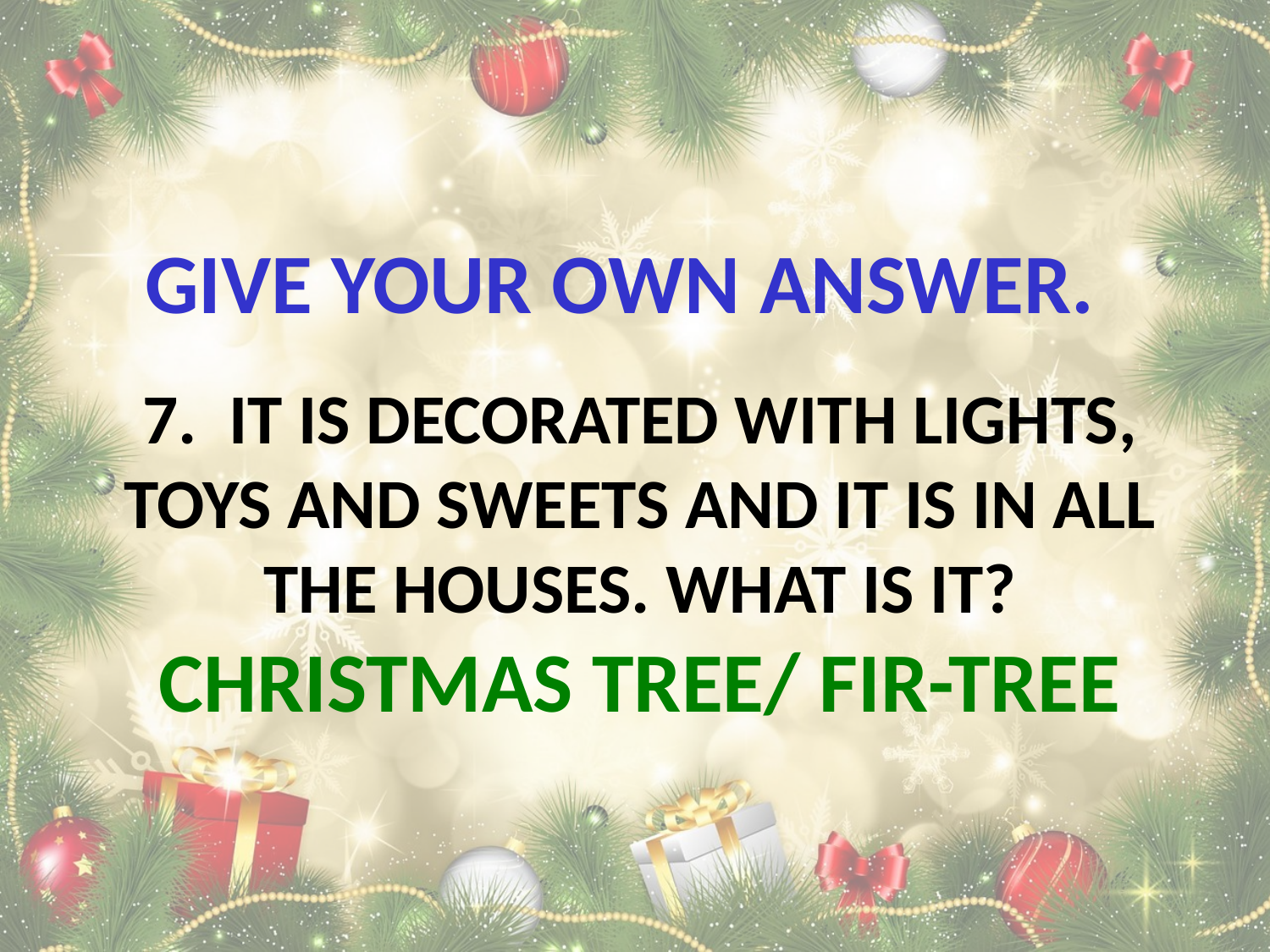

GIVE YOUR OWN ANSWER.
# 7.  It is decorated with lights, toys and sweets and it is in all the houses. What is it? Christmas tree/ fir-tree